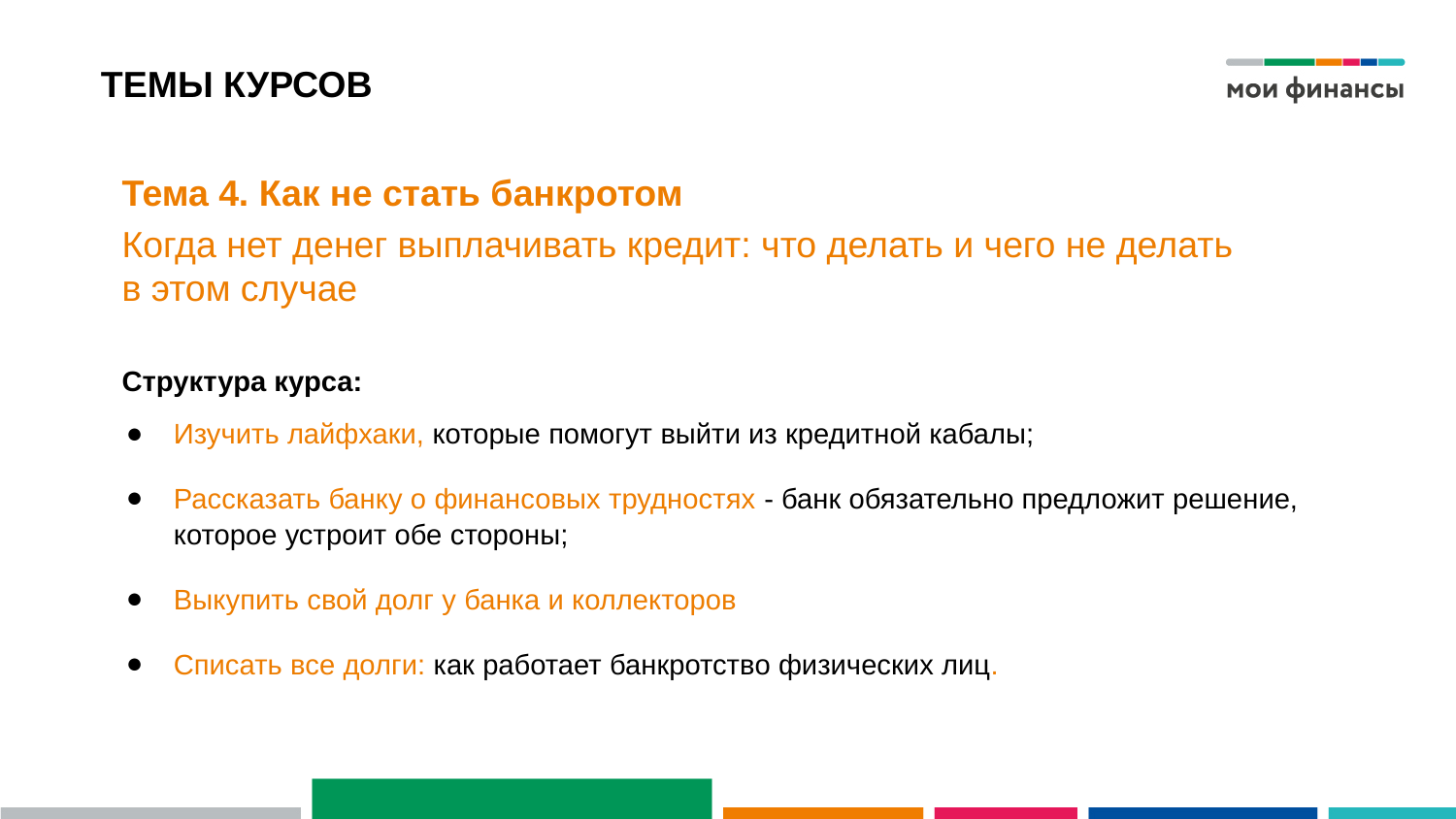

# ТЕМЫ КУРСОВ
Тема 4. Как не стать банкротом
Когда нет денег выплачивать кредит: что делать и чего не делать
в этом случае

Структура курса:
Изучить лайфхаки, которые помогут выйти из кредитной кабалы;
Рассказать банку о финансовых трудностях - банк обязательно предложит решение, которое устроит обе стороны;
Выкупить свой долг у банка и коллекторов
Списать все долги: как работает банкротство физических лиц.